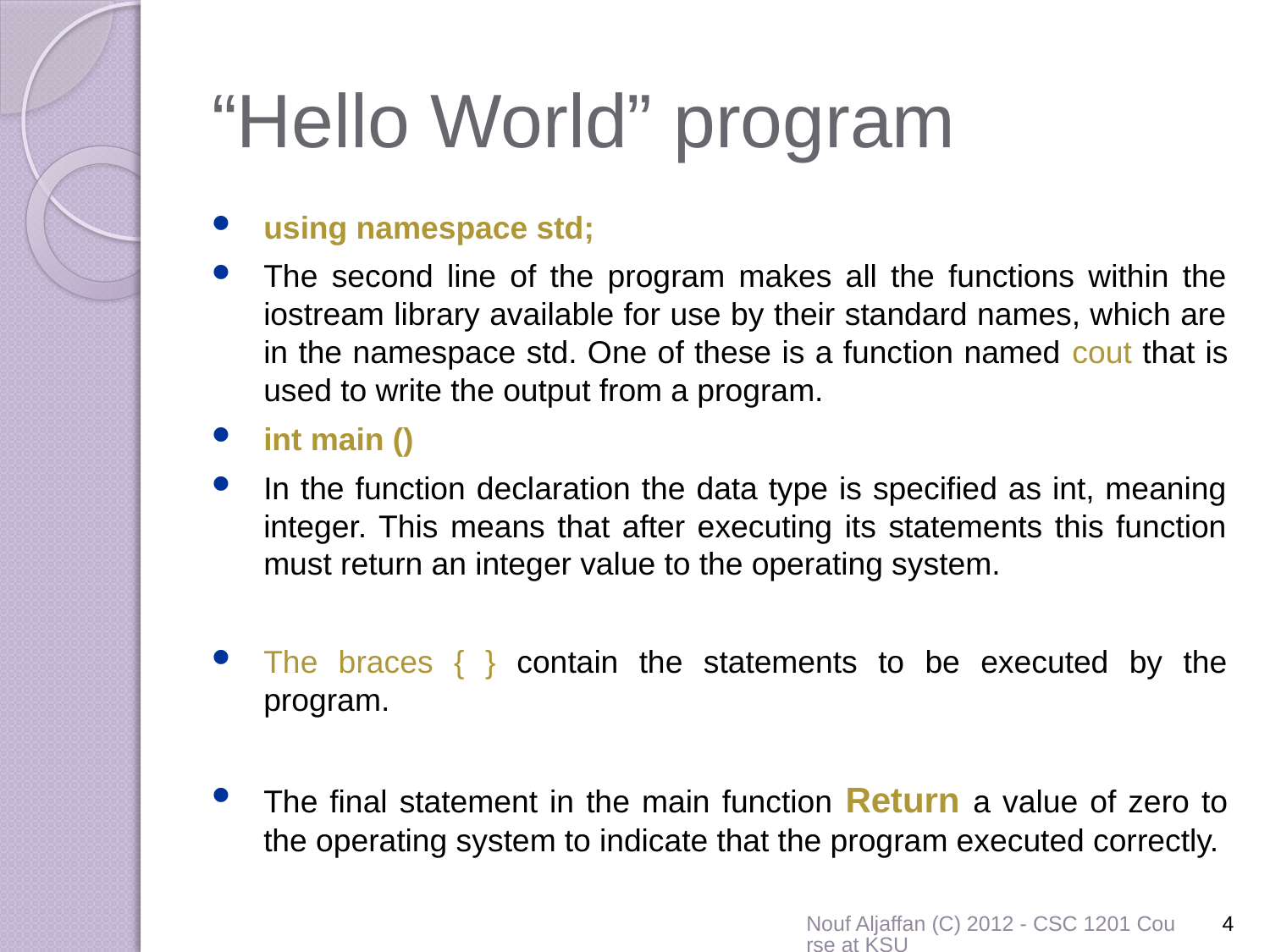

# “Hello World” program
using namespace std;
The second line of the program makes all the functions within the iostream library available for use by their standard names, which are in the namespace std. One of these is a function named cout that is used to write the output from a program.
int main ()‏
In the function declaration the data type is specified as int, meaning integer. This means that after executing its statements this function must return an integer value to the operating system.

The braces { } contain the statements to be executed by the program.

The final statement in the main function Return a value of zero to the operating system to indicate that the program executed correctly.
Nouf Aljaffan (C) 2012 - CSC 1201 Course at KSU
4